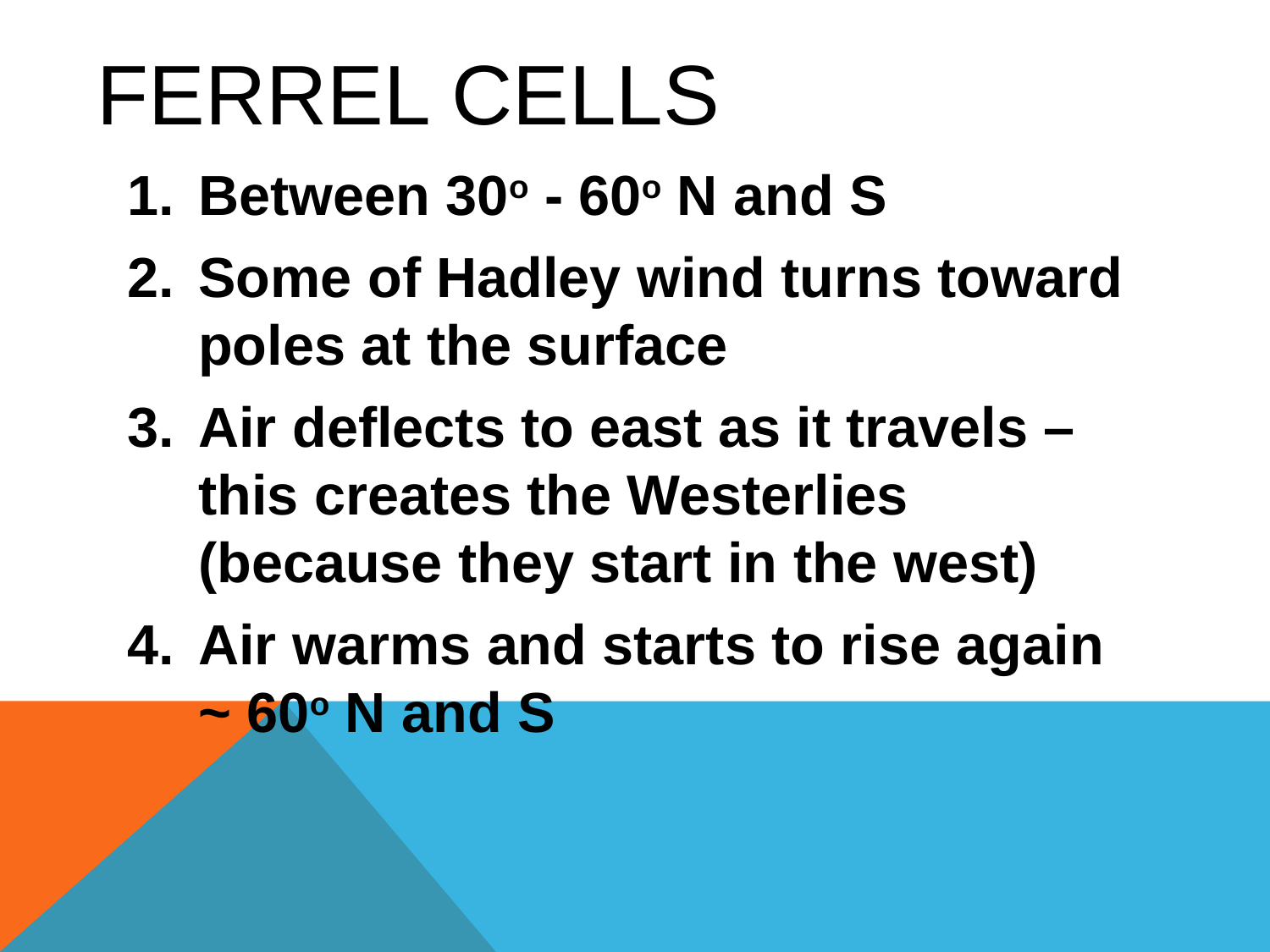

# ferrel cells
Between 30o - 60o N and S
Some of Hadley wind turns toward poles at the surface
Air deflects to east as it travels – this creates the Westerlies (because they start in the west)
Air warms and starts to rise again ~ 60o N and S